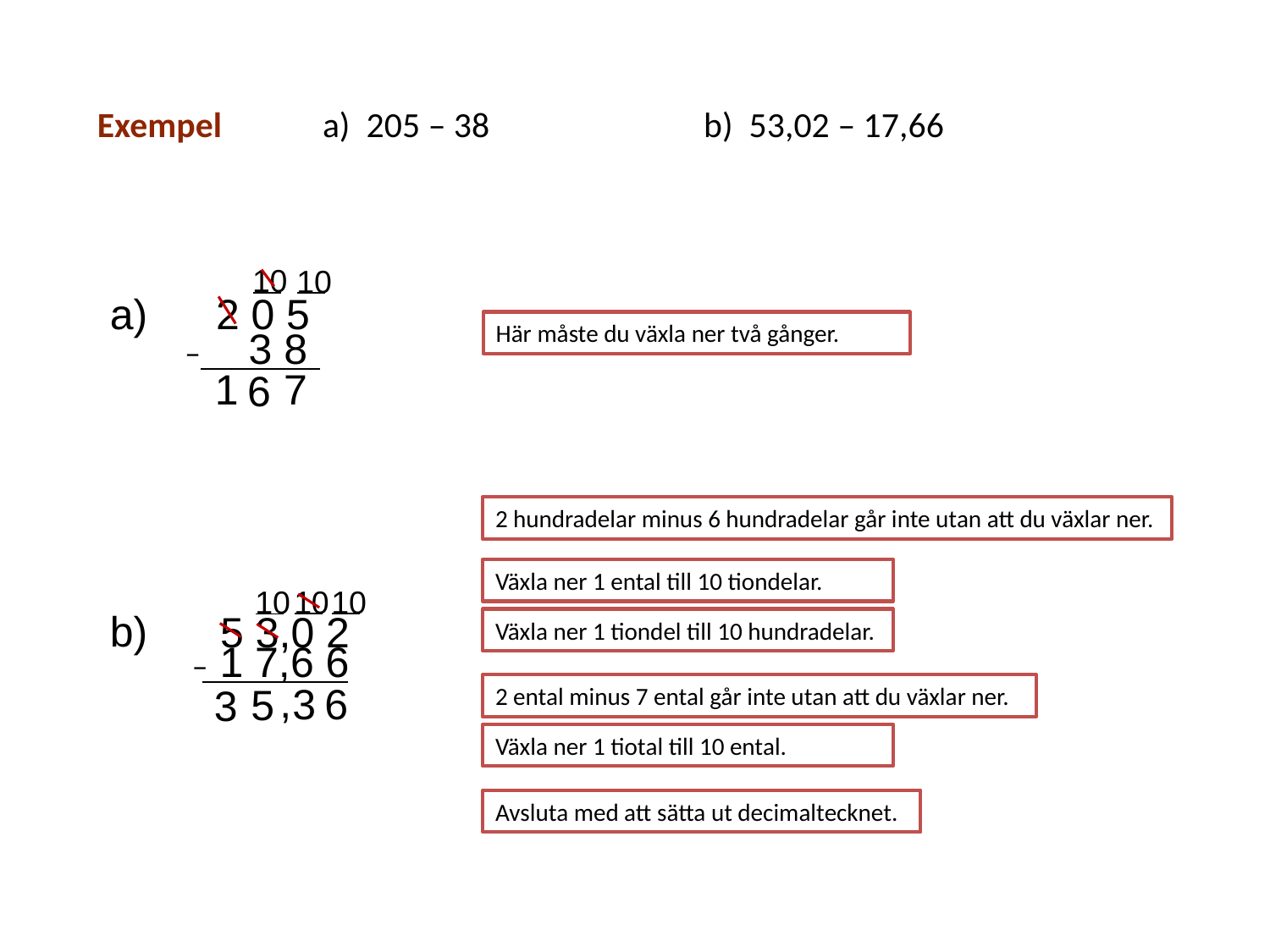

a)  205 – 38		b)  53,02 – 17,66
Exempel
10
10
a)
2 0 5
Här måste du växla ner två gånger.
   –     3 8
1
7
6
2 hundradelar minus 6 hundradelar går inte utan att du växlar ner.
Växla ner 1 ental till 10 tiondelar.
10
10
10
b)
5 3,0 2
Växla ner 1 tiondel till 10 hundradelar.
– 1 7,6 6
,
3
6
5
3
2 ental minus 7 ental går inte utan att du växlar ner.
Växla ner 1 tiotal till 10 ental.
Avsluta med att sätta ut decimaltecknet.